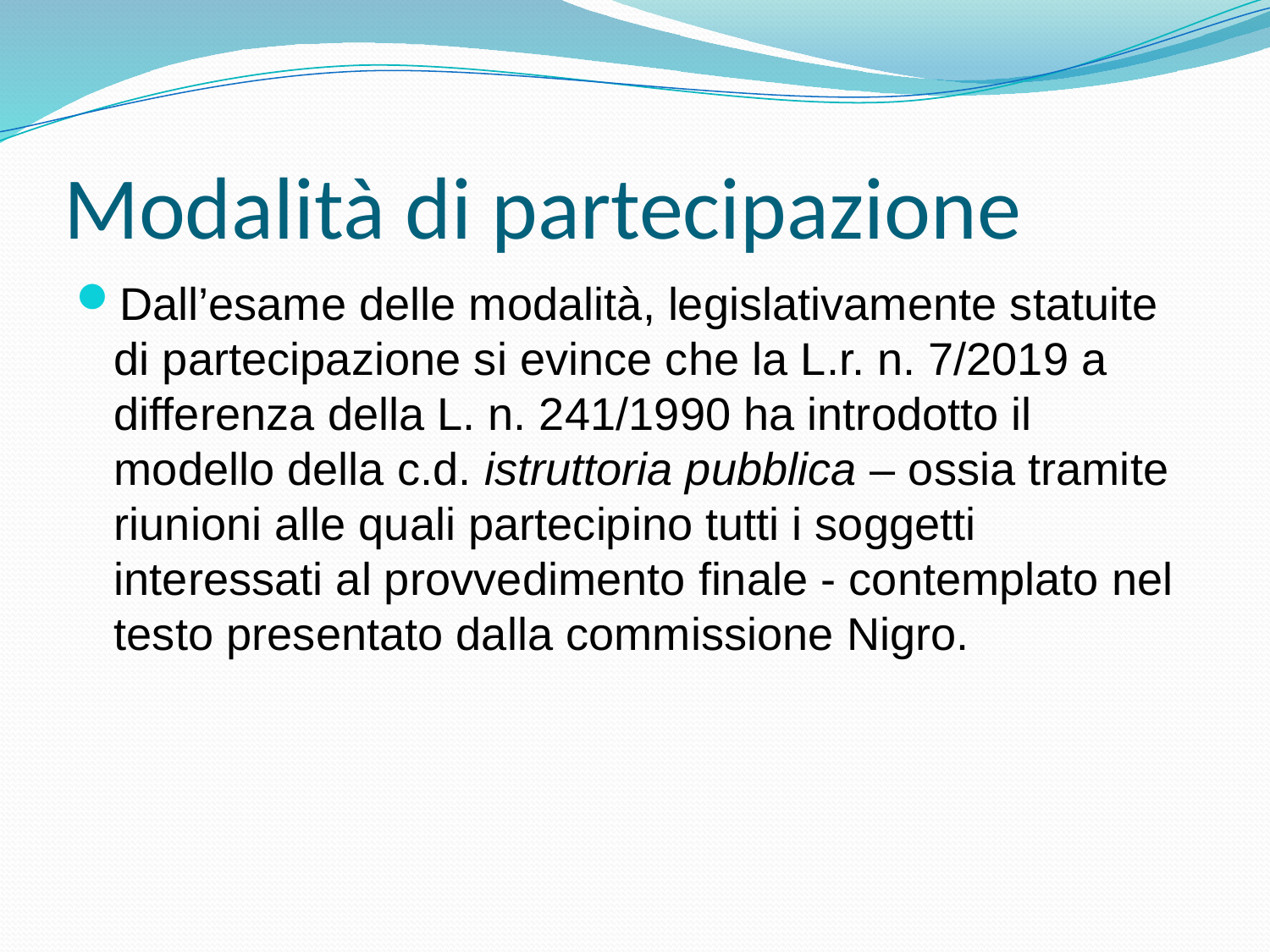

# Modalità di partecipazione
Dall’esame delle modalità, legislativamente statuite di partecipazione si evince che la L.r. n. 7/2019 a differenza della L. n. 241/1990 ha introdotto il modello della c.d. istruttoria pubblica – ossia tramite riunioni alle quali partecipino tutti i soggetti interessati al provvedimento finale - contemplato nel testo presentato dalla commissione Nigro.